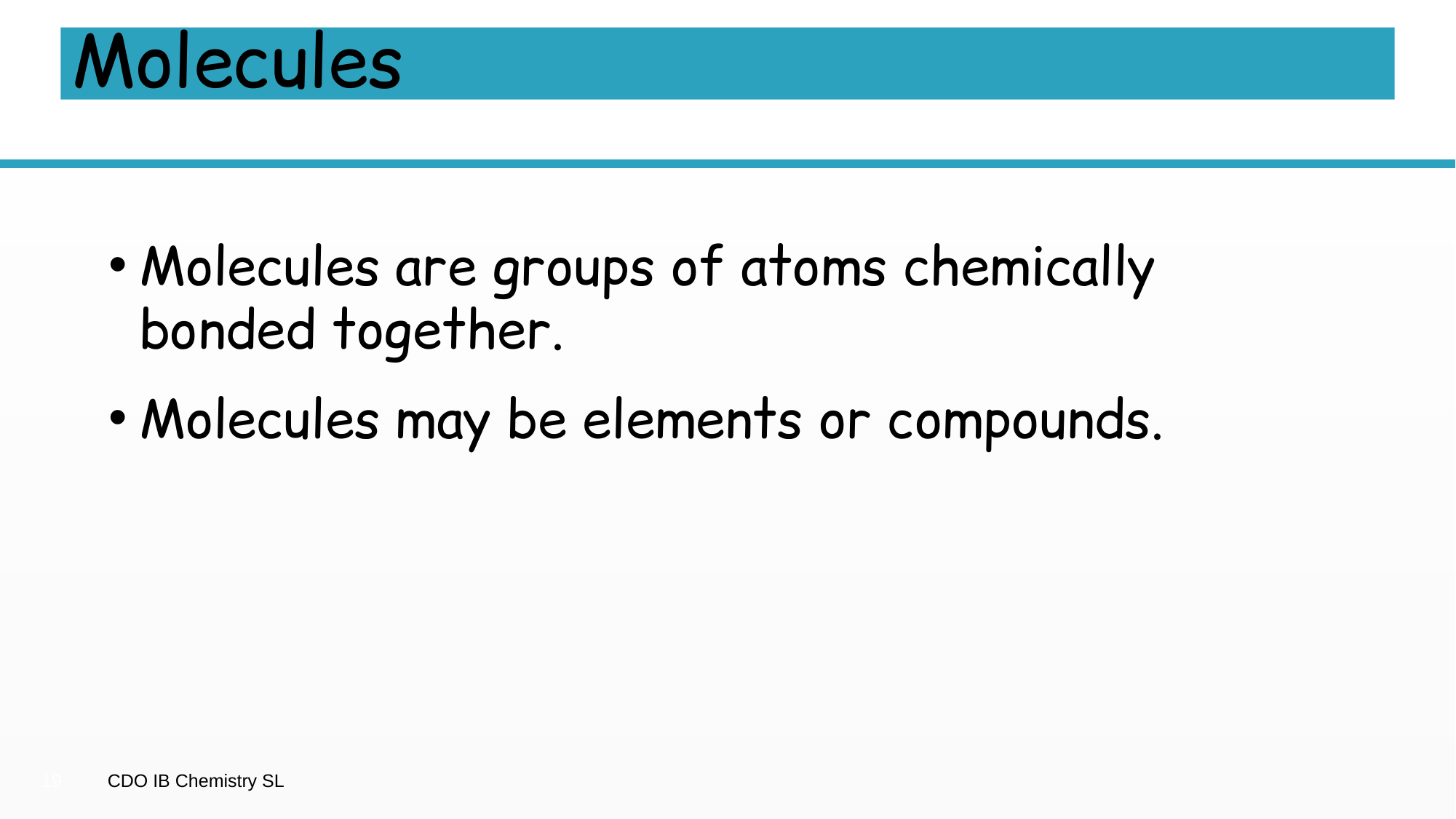

# Molecules

Molecules are groups of atoms chemically bonded together.
Molecules may be elements or compounds.
19
CDO IB Chemistry SL